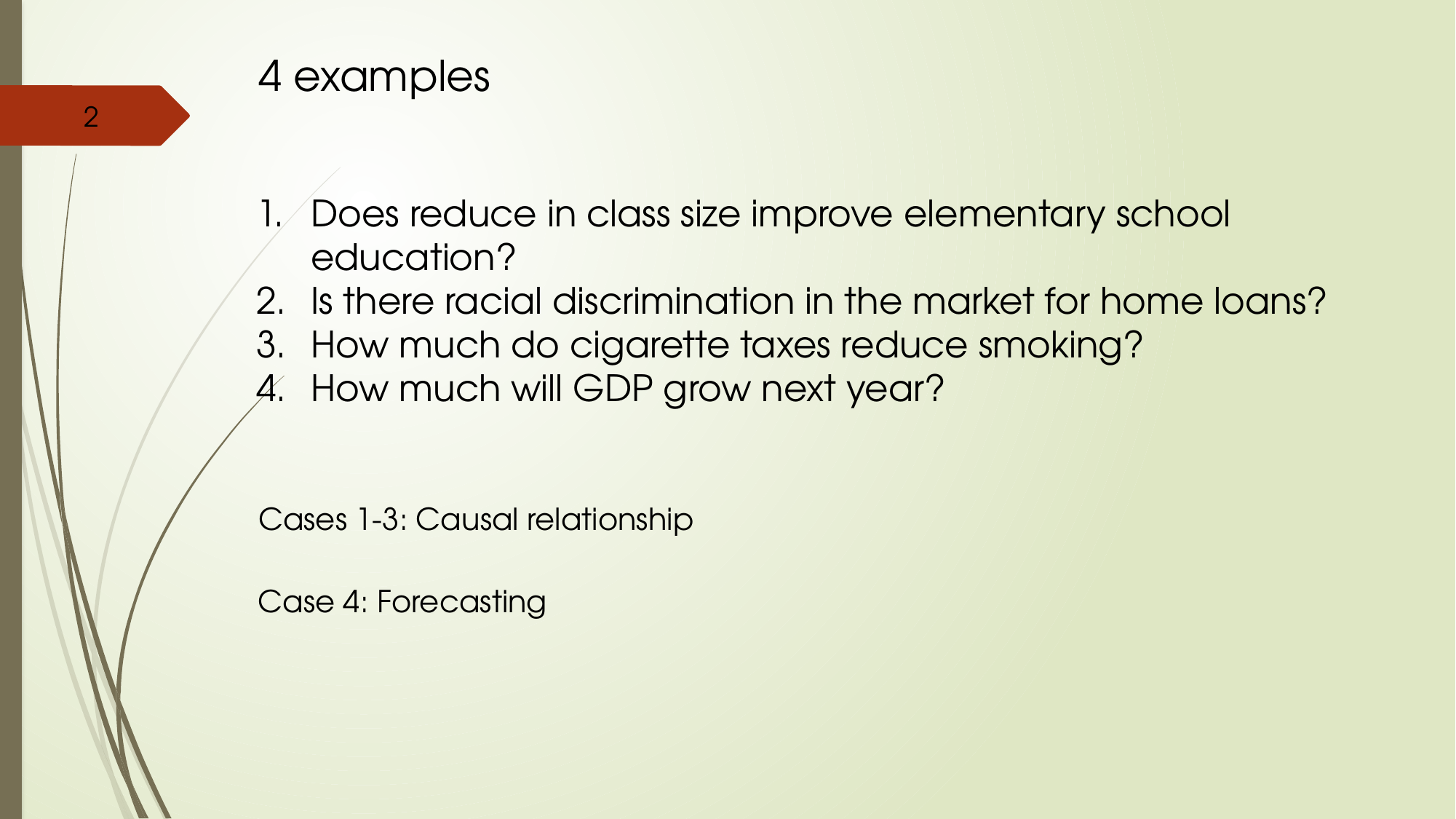

4 examples
2
Does reduce in class size improve elementary school education?
Is there racial discrimination in the market for home loans?
How much do cigarette taxes reduce smoking?
How much will GDP grow next year?
Cases 1-3: Causal relationship
Case 4: Forecasting